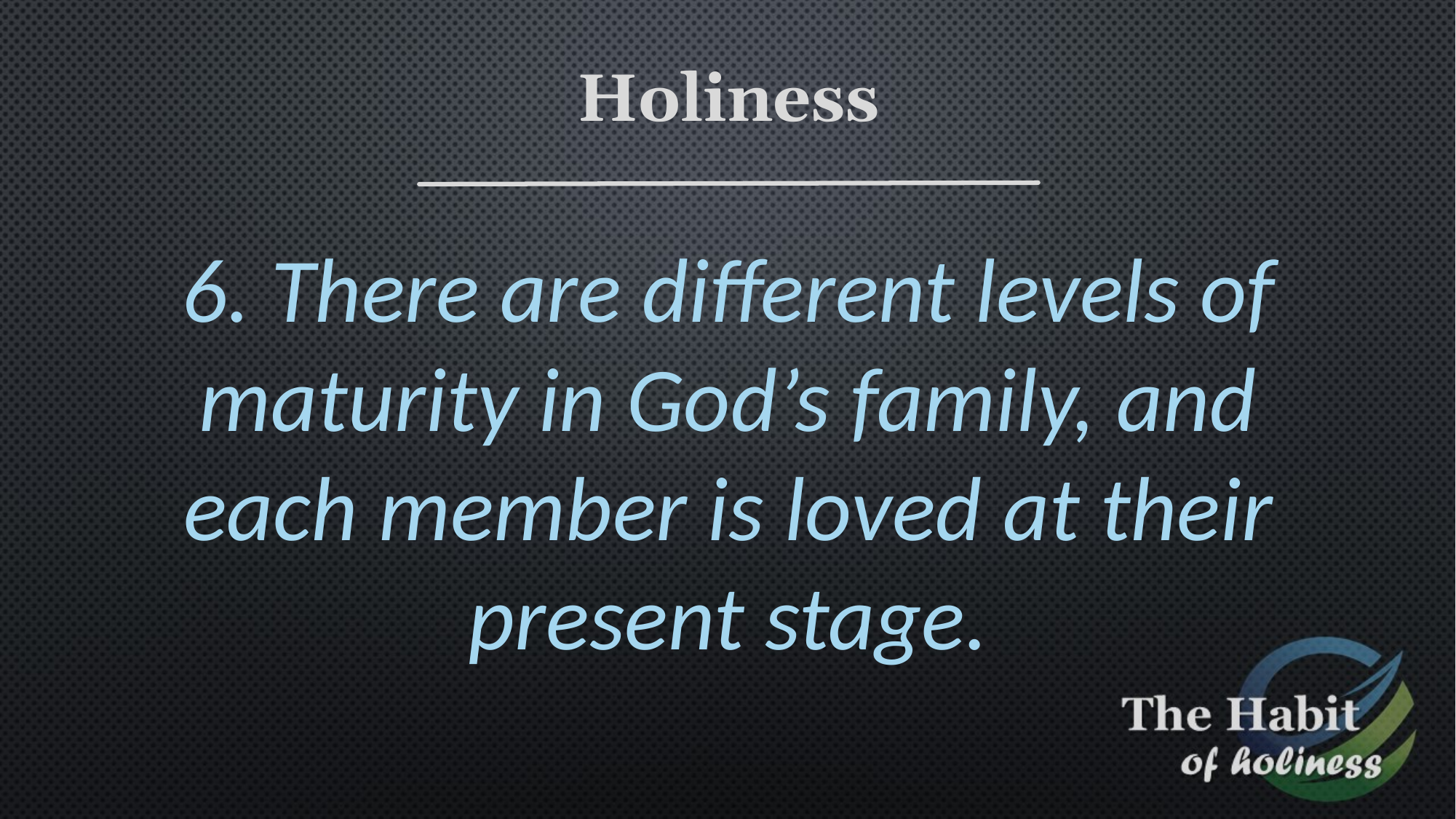

Holiness
6. There are different levels of maturity in God’s family, and each member is loved at their present stage.